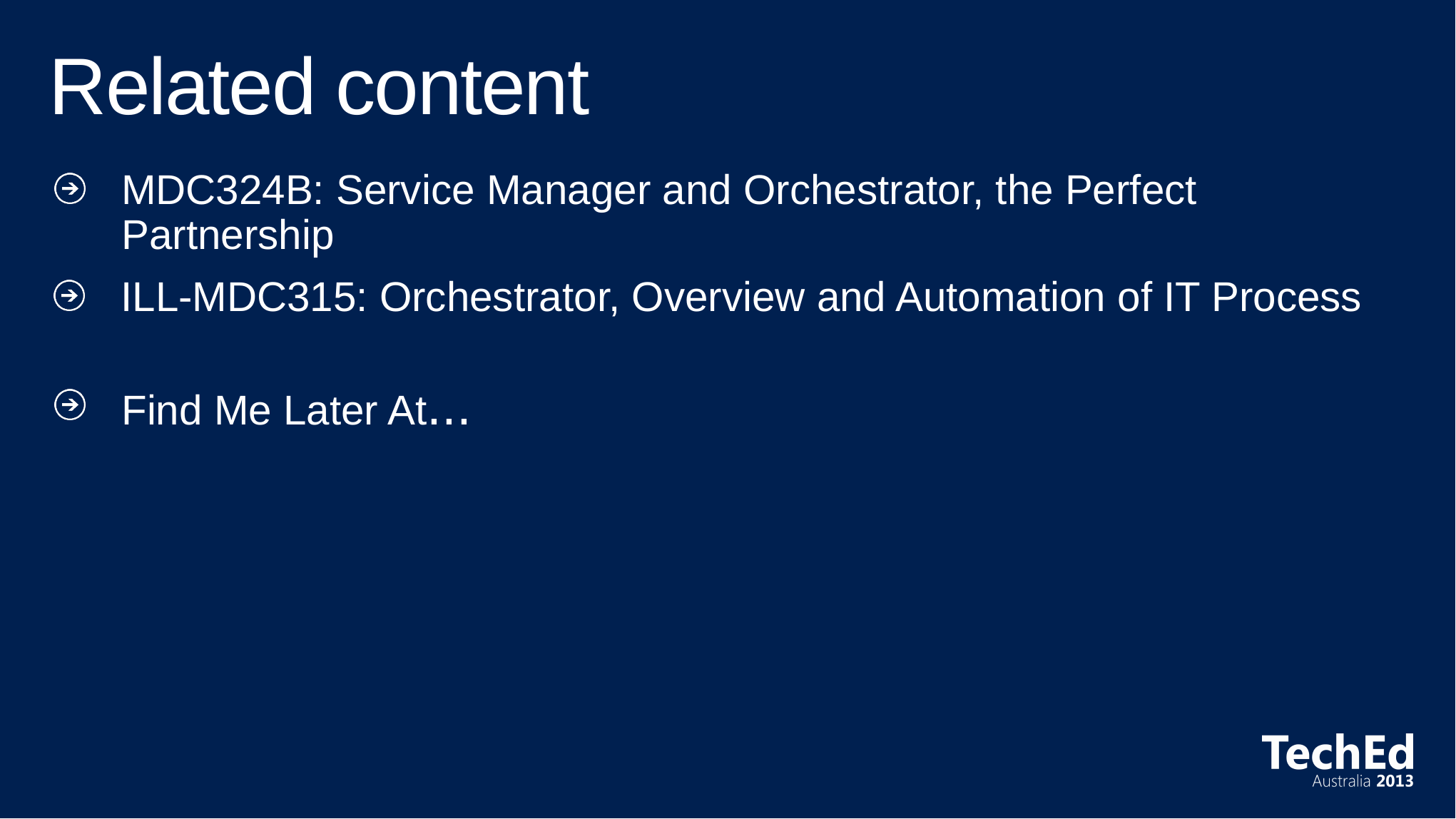

# Related content

MDC324B: Service Manager and Orchestrator, the Perfect Partnership
ILL-MDC315: Orchestrator, Overview and Automation of IT Process
Find Me Later At...